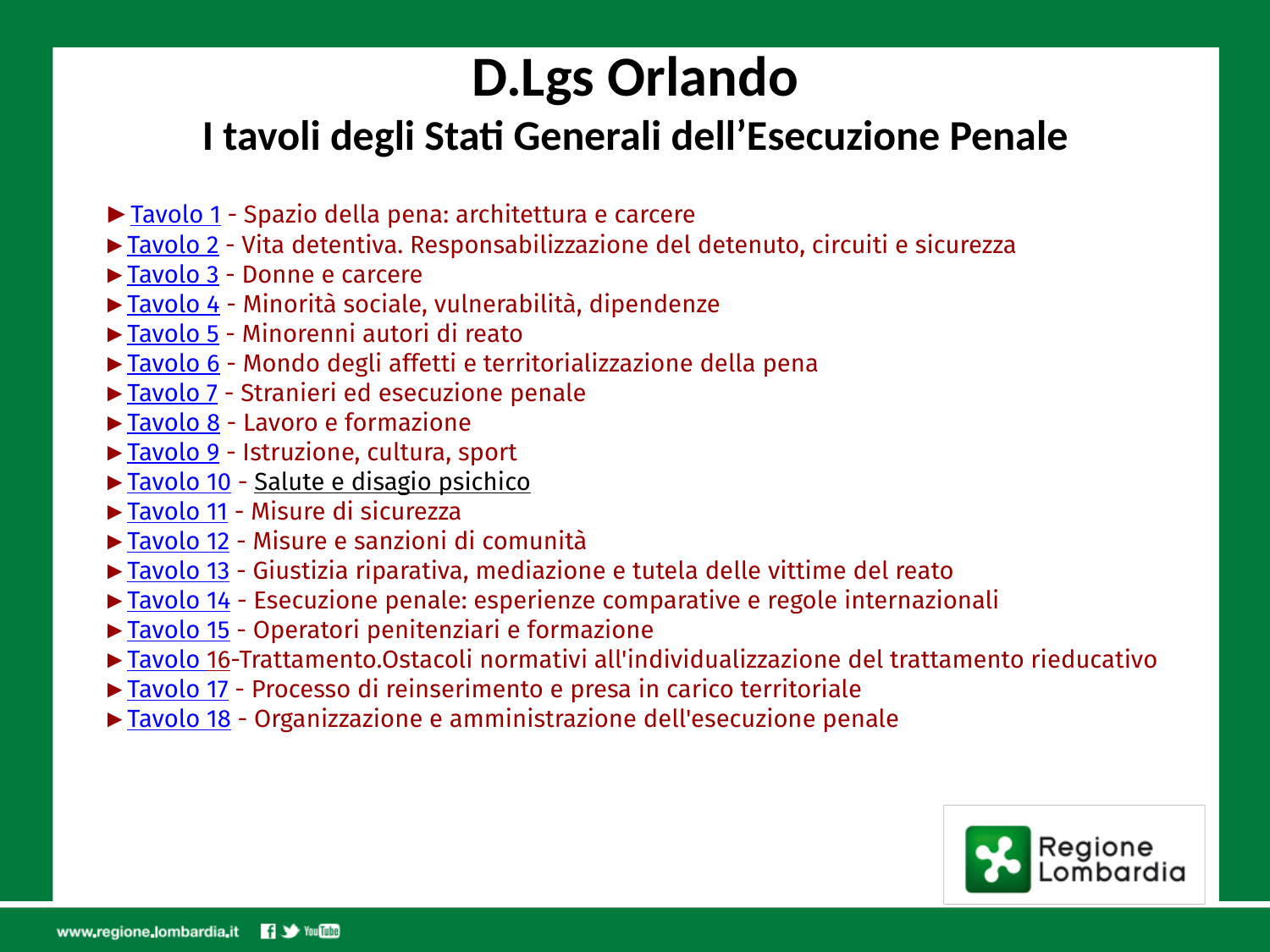

# D.Lgs Orlando I tavoli degli Stati Generali dell’Esecuzione Penale
►Tavolo 1 - Spazio della pena: architettura e carcere
►Tavolo 2 - Vita detentiva. Responsabilizzazione del detenuto, circuiti e sicurezza
►Tavolo 3 - Donne e carcere
►Tavolo 4 - Minorità sociale, vulnerabilità, dipendenze
►Tavolo 5 - Minorenni autori di reato
►Tavolo 6 - Mondo degli affetti e territorializzazione della pena
►Tavolo 7 - Stranieri ed esecuzione penale
►Tavolo 8 - Lavoro e formazione
►Tavolo 9 - Istruzione, cultura, sport
►Tavolo 10 - Salute e disagio psichico
►Tavolo 11 - Misure di sicurezza
►Tavolo 12 - Misure e sanzioni di comunità
►Tavolo 13 - Giustizia riparativa, mediazione e tutela delle vittime del reato
►Tavolo 14 - Esecuzione penale: esperienze comparative e regole internazionali
►Tavolo 15 - Operatori penitenziari e formazione
►Tavolo 16-Trattamento.Ostacoli normativi all'individualizzazione del trattamento rieducativo
►Tavolo 17 - Processo di reinserimento e presa in carico territoriale
►Tavolo 18 - Organizzazione e amministrazione dell'esecuzione penale